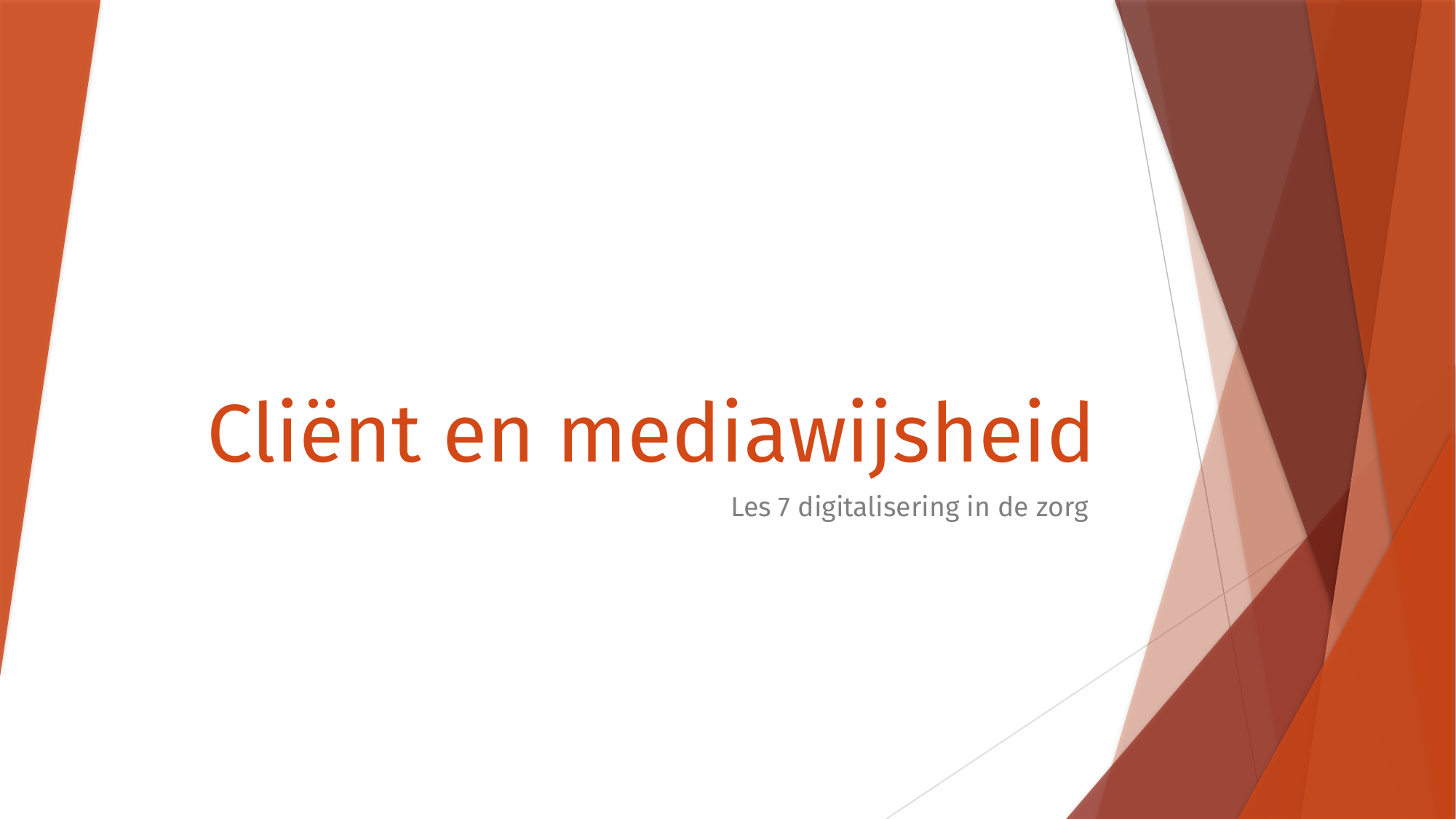

# Cliënt en mediawijsheid
Les 7 digitalisering in de zorg